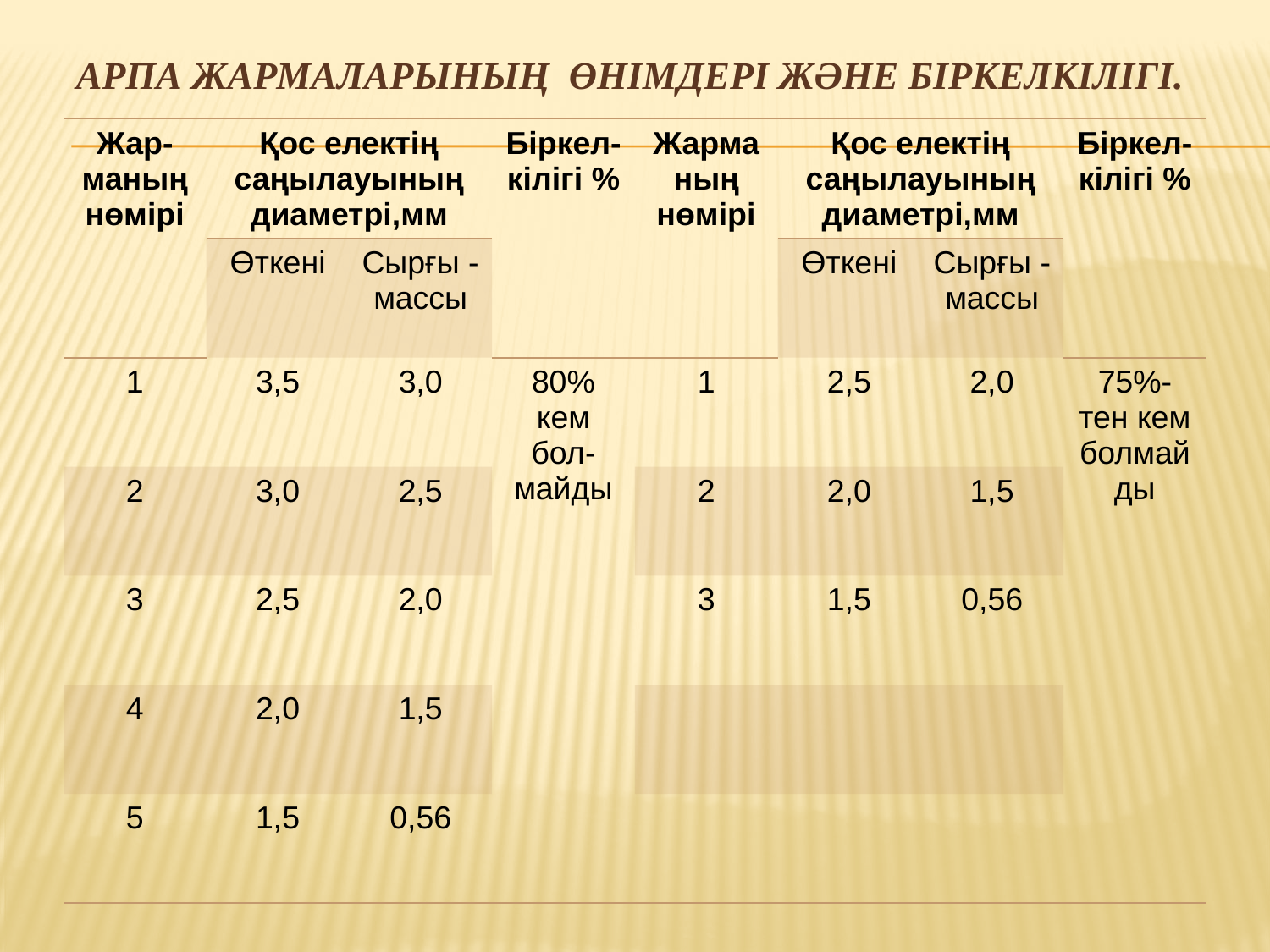

# Арпа жармаларының  өнімдері және біркелкілігі.
| Жар-маның нөмірі | Қос електің саңылауының диаметрі,мм |  | Біркел-кілігі % | Жарманың нөмірі | Қос електің саңылауының диаметрі,мм |  | Біркел-кілігі % |
| --- | --- | --- | --- | --- | --- | --- | --- |
|  | Өткені | Сырғы - массы |  |  | Өткені | Сырғы - массы |  |
| 1 | 3,5 | 3,0 | 80% кем бол-майды | 1 | 2,5 | 2,0 | 75%- тен кем болмайды |
| 2 | 3,0 | 2,5 |  | 2 | 2,0 | 1,5 |  |
| 3 | 2,5 | 2,0 |  | 3 | 1,5 | 0,56 |  |
| 4 | 2,0 | 1,5 |  |  |  |  |  |
| 5 | 1,5 | 0,56 |  |  |  |  |  |